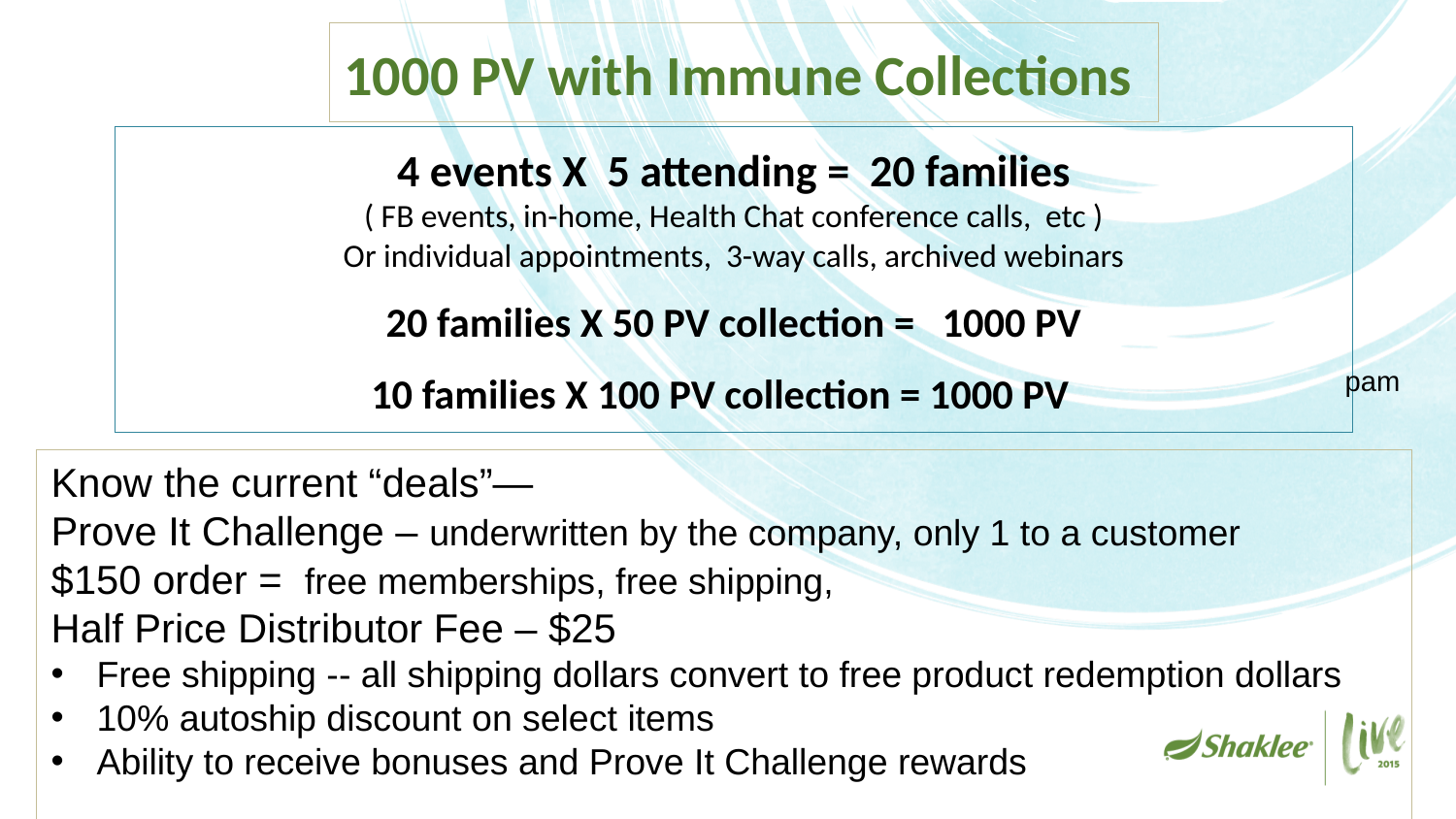

# 1000 PV with Immune Collections
4 events X  5 attending =  20 families
( FB events, in-home, Health Chat conference calls,  etc )
Or individual appointments,  3-way calls, archived webinars

 20 families X 50 PV collection =   1000 PV

10 families X 100 PV collection = 1000 PV
pam
Know the current “deals”—
Prove It Challenge – underwritten by the company, only 1 to a customer
$150 order =  free memberships, free shipping,
Half Price Distributor Fee – $25
Free shipping -- all shipping dollars convert to free product redemption dollars
10% autoship discount on select items
Ability to receive bonuses and Prove It Challenge rewards